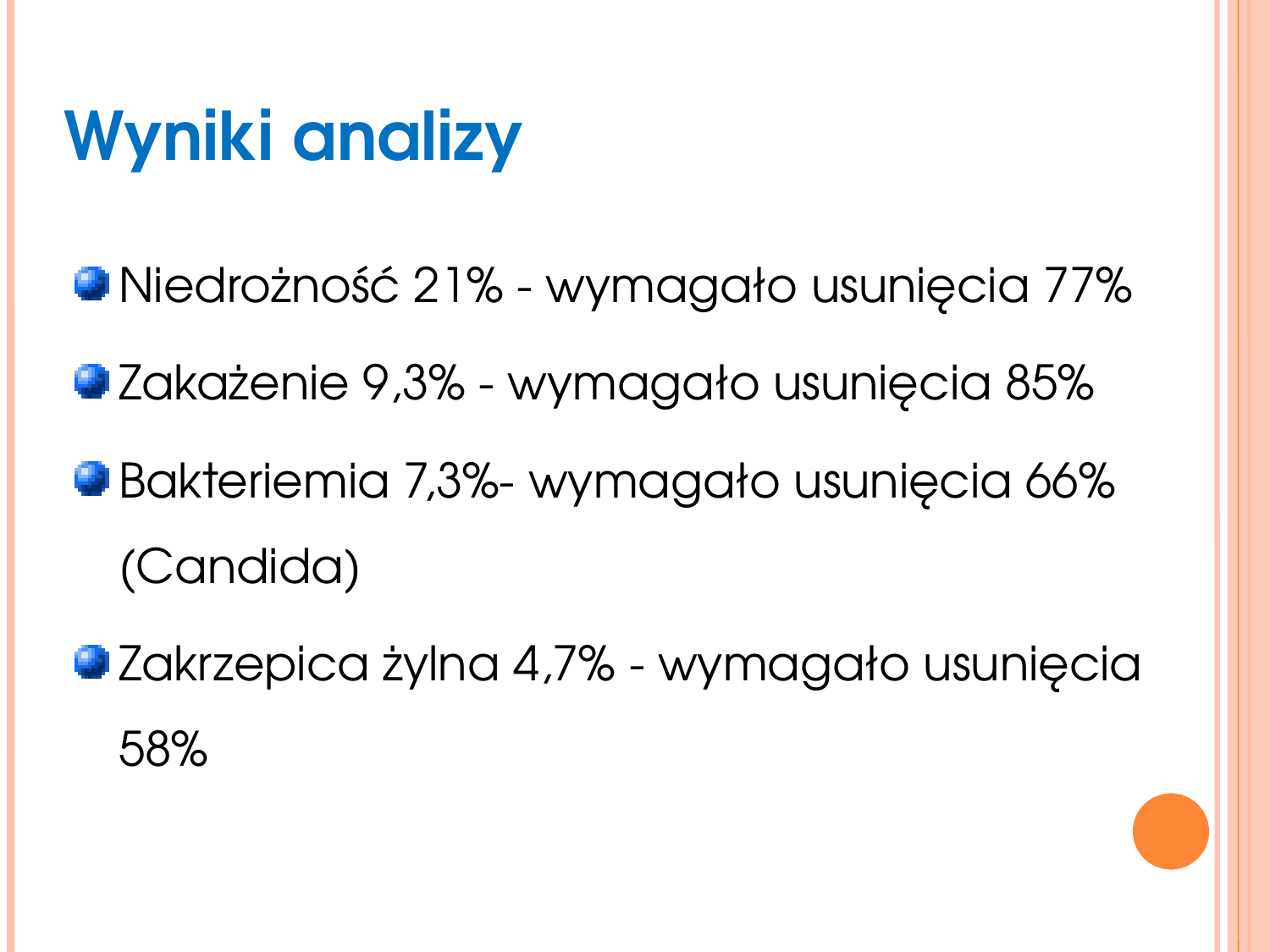

Wyniki analizy
Niedrożność 21% - wymagało usunięcia 77%
Zakażenie 9,3% - wymagało usunięcia 85%
Bakteriemia 7,3%- wymagało usunięcia 66% (Candida)
Zakrzepica żylna 4,7% - wymagało usunięcia 58%